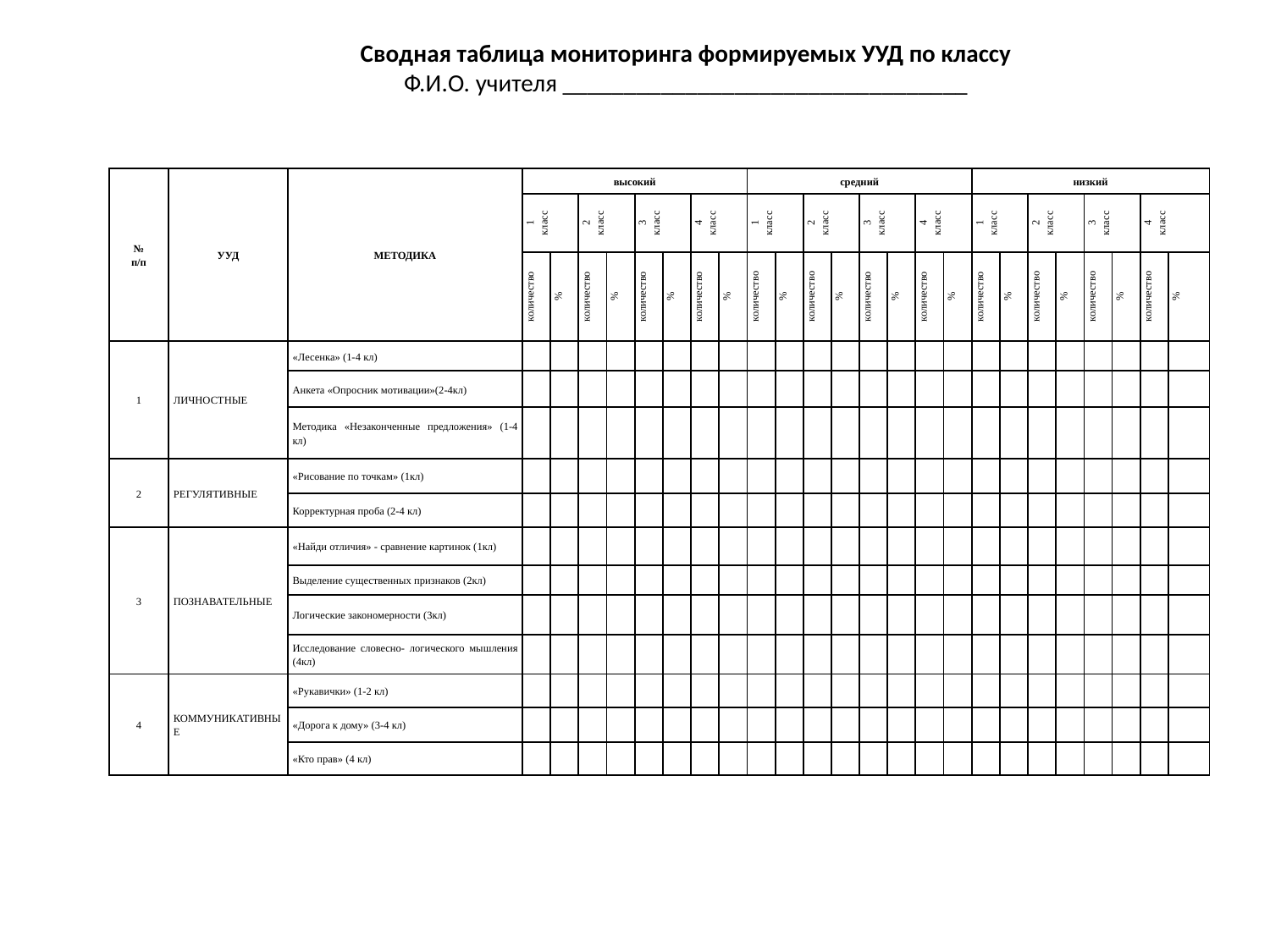

Сводная таблица мониторинга формируемых УУД по классу
Ф.И.О. учителя _________________________________
| № п/п | УУД | МЕТОДИКА | высокий |  |  |  |  |  |  |  | средний |  |  |  |  |  |  |  | низкий |  |  |  |  |  |  |  |
| --- | --- | --- | --- | --- | --- | --- | --- | --- | --- | --- | --- | --- | --- | --- | --- | --- | --- | --- | --- | --- | --- | --- | --- | --- | --- | --- |
|  |  |  | 1 класс |  | 2 класс |  | 3 класс |  | 4 класс |  | 1 класс |  | 2 класс |  | 3 класс |  | 4 класс |  | 1 класс |  | 2 класс |  | 3 класс |  | 4 класс |  |
|  |  |  | количество | % | количество | % | количество | % | количество | % | количество | % | количество | % | количество | % | количество | % | количество | % | количество | % | количество | % | количество | % |
| 1 | ЛИЧНОСТНЫЕ | «Лесенка» (1-4 кл) |  |  |  |  |  |  |  |  |  |  |  |  |  |  |  |  |  |  |  |  |  |  |  |  |
|  |  | Анкета «Опросник мотивации»(2-4кл) |  |  |  |  |  |  |  |  |  |  |  |  |  |  |  |  |  |  |  |  |  |  |  |  |
|  |  | Методика «Незаконченные предложения» (1-4 кл) |  |  |  |  |  |  |  |  |  |  |  |  |  |  |  |  |  |  |  |  |  |  |  |  |
| 2 | РЕГУЛЯТИВНЫЕ | «Рисование по точкам» (1кл) |  |  |  |  |  |  |  |  |  |  |  |  |  |  |  |  |  |  |  |  |  |  |  |  |
|  |  | Корректурная проба (2-4 кл) |  |  |  |  |  |  |  |  |  |  |  |  |  |  |  |  |  |  |  |  |  |  |  |  |
| 3 | ПОЗНАВАТЕЛЬНЫЕ | «Найди отличия» - сравнение картинок (1кл) |  |  |  |  |  |  |  |  |  |  |  |  |  |  |  |  |  |  |  |  |  |  |  |  |
|  |  | Выделение существенных признаков (2кл) |  |  |  |  |  |  |  |  |  |  |  |  |  |  |  |  |  |  |  |  |  |  |  |  |
|  |  | Логические закономерности (3кл) |  |  |  |  |  |  |  |  |  |  |  |  |  |  |  |  |  |  |  |  |  |  |  |  |
|  |  | Исследование словесно- логического мышления (4кл) |  |  |  |  |  |  |  |  |  |  |  |  |  |  |  |  |  |  |  |  |  |  |  |  |
| 4 | КОММУНИКАТИВНЫЕ | «Рукавички» (1-2 кл) |  |  |  |  |  |  |  |  |  |  |  |  |  |  |  |  |  |  |  |  |  |  |  |  |
|  |  | «Дорога к дому» (3-4 кл) |  |  |  |  |  |  |  |  |  |  |  |  |  |  |  |  |  |  |  |  |  |  |  |  |
|  |  | «Кто прав» (4 кл) |  |  |  |  |  |  |  |  |  |  |  |  |  |  |  |  |  |  |  |  |  |  |  |  |